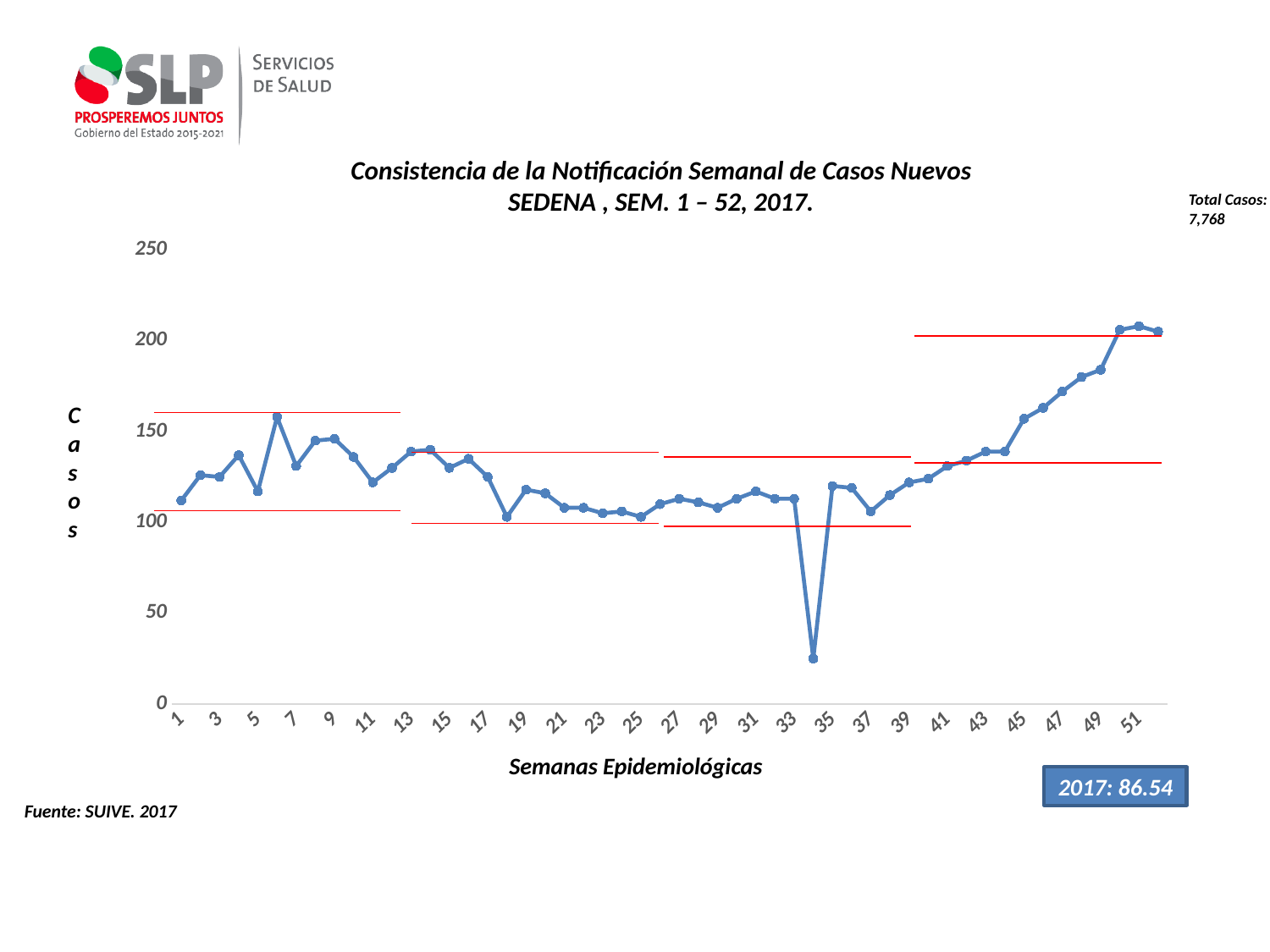

Consistencia de la Notificación Semanal de Casos Nuevos
SEDENA , SEM. 1 – 52, 2017.
Total Casos:
7,768

### Chart

| Category | Serie 1 |
|---|---|
| 1 | 112.0 |
| 2 | 126.0 |
| 3 | 125.0 |
| 4 | 137.0 |
| 5 | 117.0 |
| 6 | 158.0 |
| 7 | 131.0 |
| 8 | 145.0 |
| 9 | 146.0 |
| 10 | 136.0 |
| 11 | 122.0 |
| 12 | 130.0 |
| 13 | 139.0 |
| 14 | 140.0 |
| 15 | 130.0 |
| 16 | 135.0 |
| 17 | 125.0 |
| 18 | 103.0 |
| 19 | 118.0 |
| 20 | 116.0 |
| 21 | 108.0 |
| 22 | 108.0 |
| 23 | 105.0 |
| 24 | 106.0 |
| 25 | 103.0 |
| 26 | 110.0 |
| 27 | 113.0 |
| 28 | 111.0 |
| 29 | 108.0 |
| 30 | 113.0 |
| 31 | 117.0 |
| 32 | 113.0 |
| 33 | 113.0 |
| 34 | 25.0 |
| 35 | 120.0 |
| 36 | 119.0 |
| 37 | 106.0 |
| 38 | 115.0 |
| 39 | 122.0 |
| 40 | 124.0 |
| 41 | 131.0 |
| 42 | 134.0 |
| 43 | 139.0 |
| 44 | 139.0 |
| 45 | 157.0 |
| 46 | 163.0 |
| 47 | 172.0 |
| 48 | 180.0 |
| 49 | 184.0 |
| 50 | 206.0 |
| 51 | 208.0 |
| 52 | 205.0 |
Casos
Semanas Epidemiológicas
2017: 86.54
Fuente: SUIVE. 2017